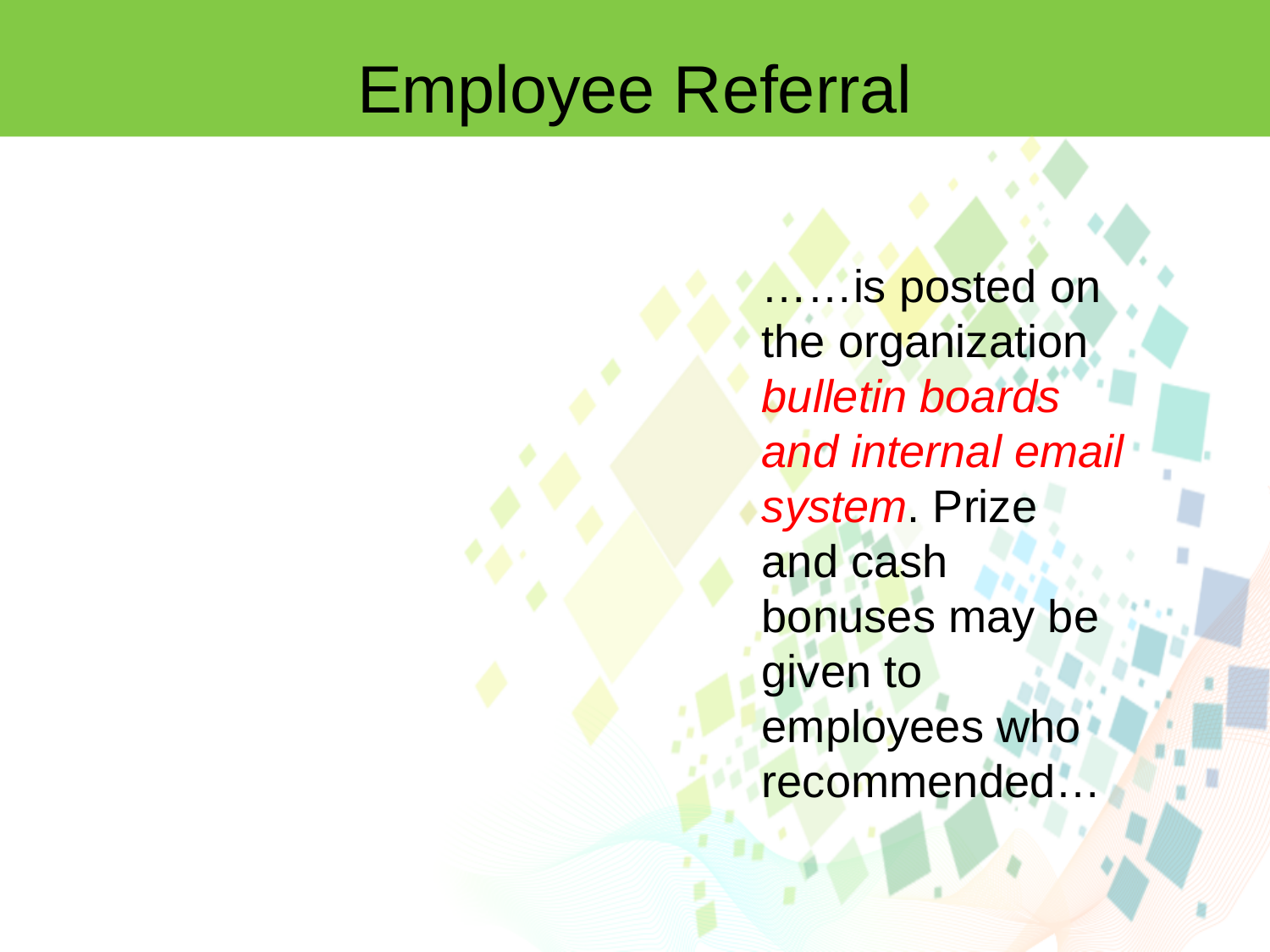

Employee Referral
……is posted on the organization bulletin boards and internal email system. Prize and cash bonuses may be given to employees who recommended…